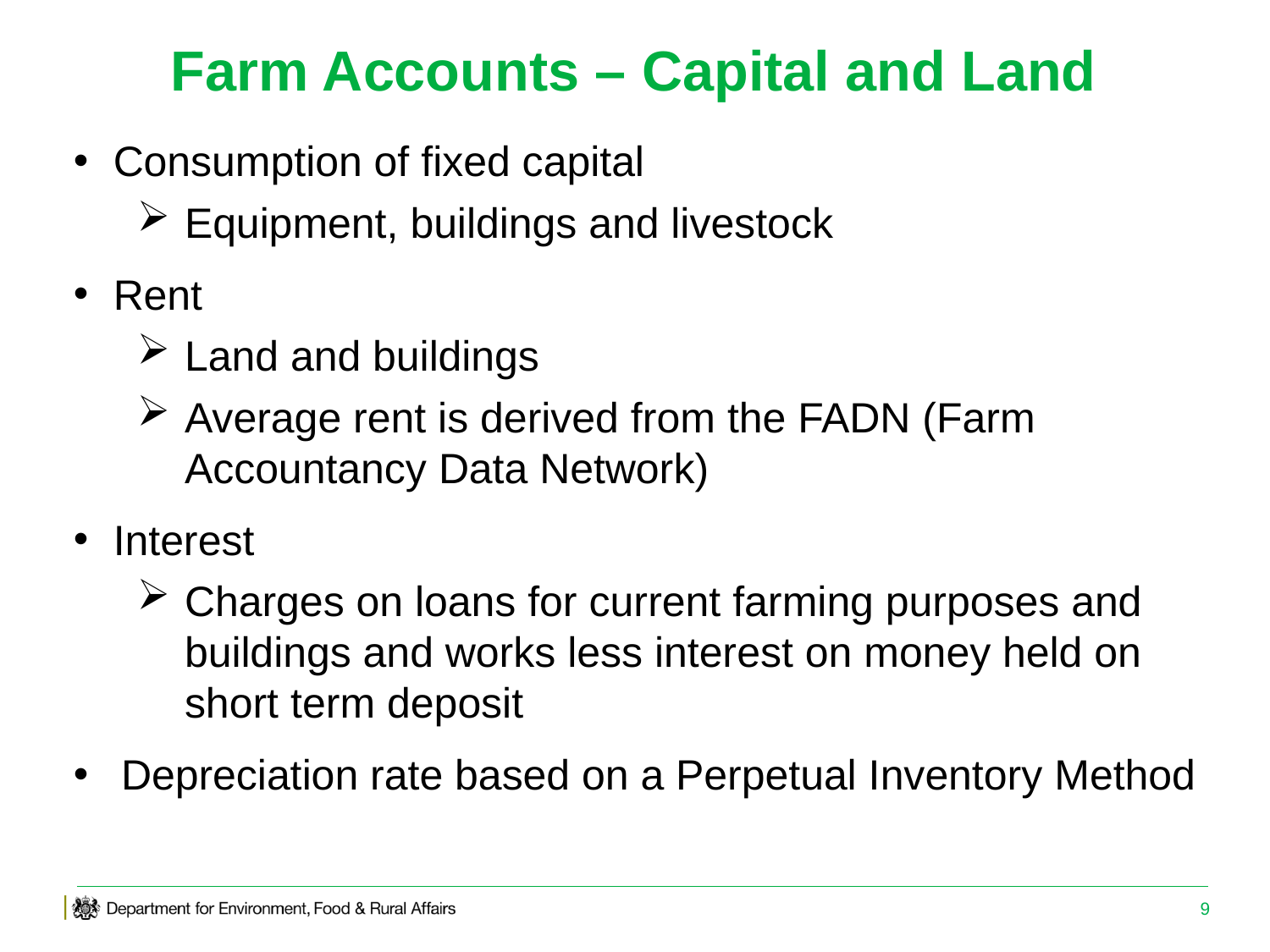

# Farm Accounts – Capital and Land
Consumption of fixed capital
Equipment, buildings and livestock
Rent
Land and buildings
Average rent is derived from the FADN (Farm Accountancy Data Network)
Interest
Charges on loans for current farming purposes and buildings and works less interest on money held on short term deposit
Depreciation rate based on a Perpetual Inventory Method

9